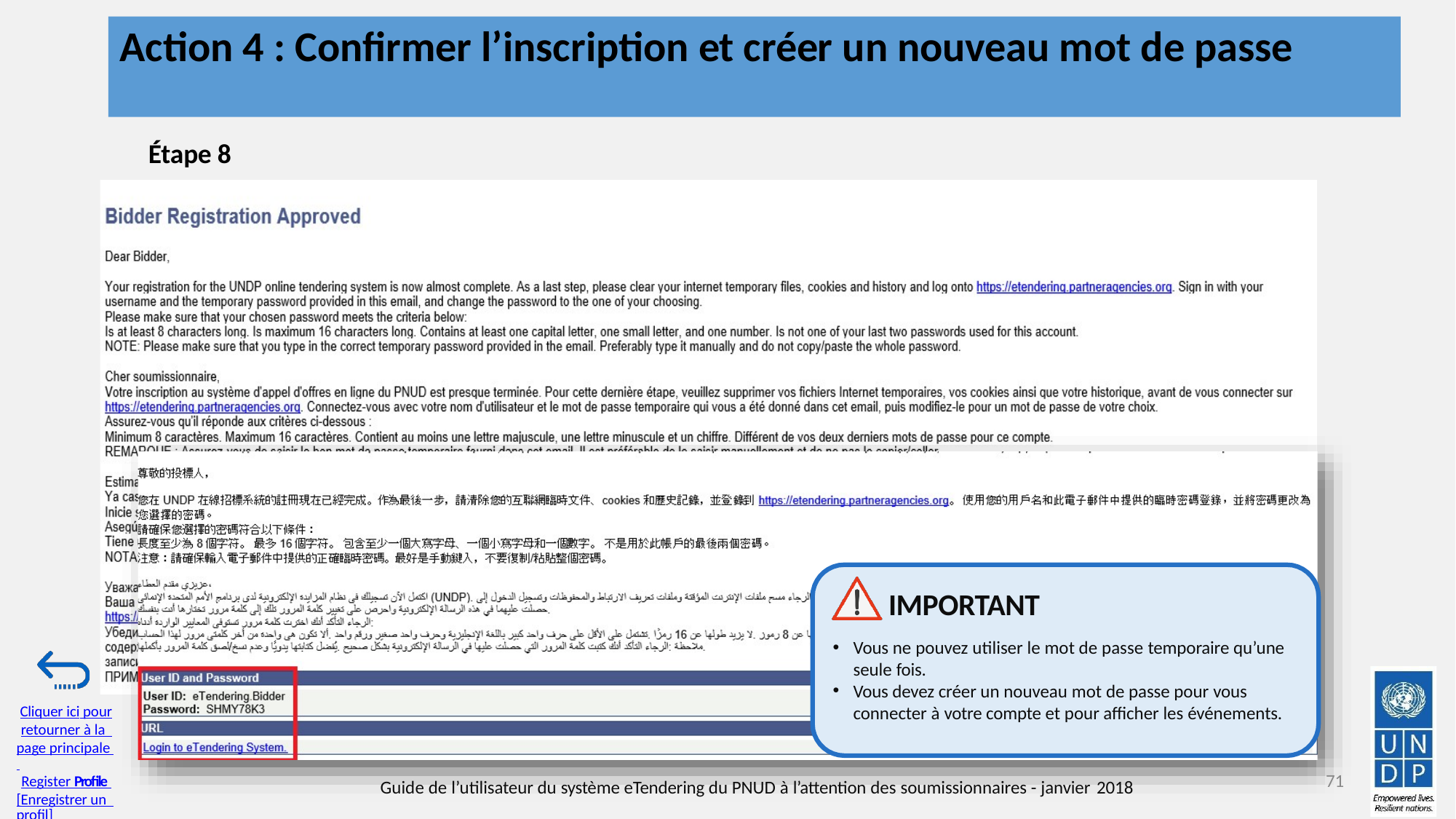

# Action 4 : Confirmer l’inscription et créer un nouveau mot de passe
Étape 8

IMPORTANT
Vous ne pouvez utiliser le mot de passe temporaire qu’une
seule fois.
Vous devez créer un nouveau mot de passe pour vous

Cliquer ici pour
retourner à la  page principale  Register Profile  [Enregistrer un  profil]
connecter à votre compte et pour afficher les événements.
71
Guide de l’utilisateur du système eTendering du PNUD à l’attention des soumissionnaires - janvier 2018